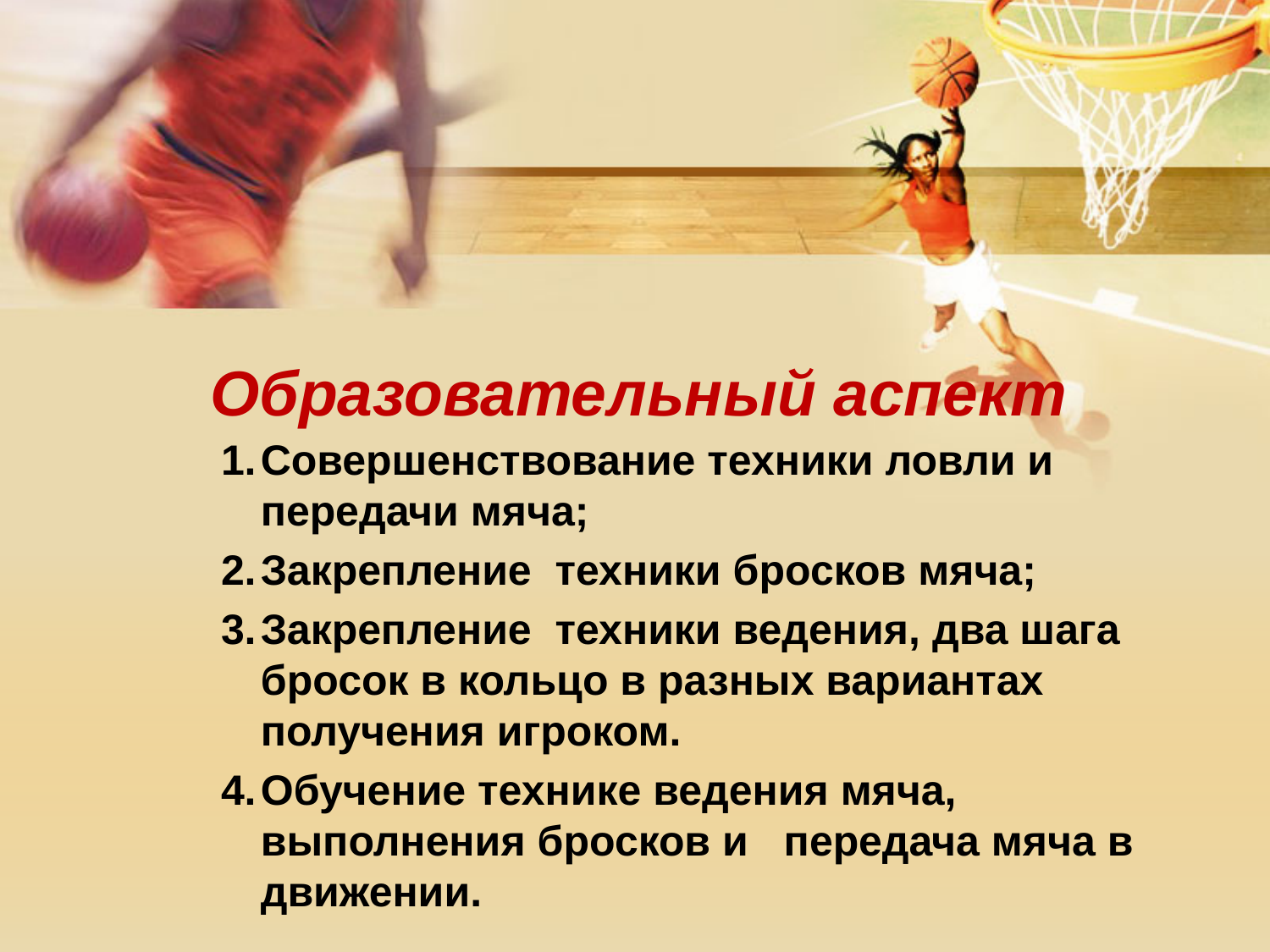

# Образовательный аспект
Совершенствование техники ловли и передачи мяча;
Закрепление  техники бросков мяча;
Закрепление  техники ведения, два шага бросок в кольцо в разных вариантах получения игроком.
Обучение технике ведения мяча, выполнения бросков и   передача мяча в движении.